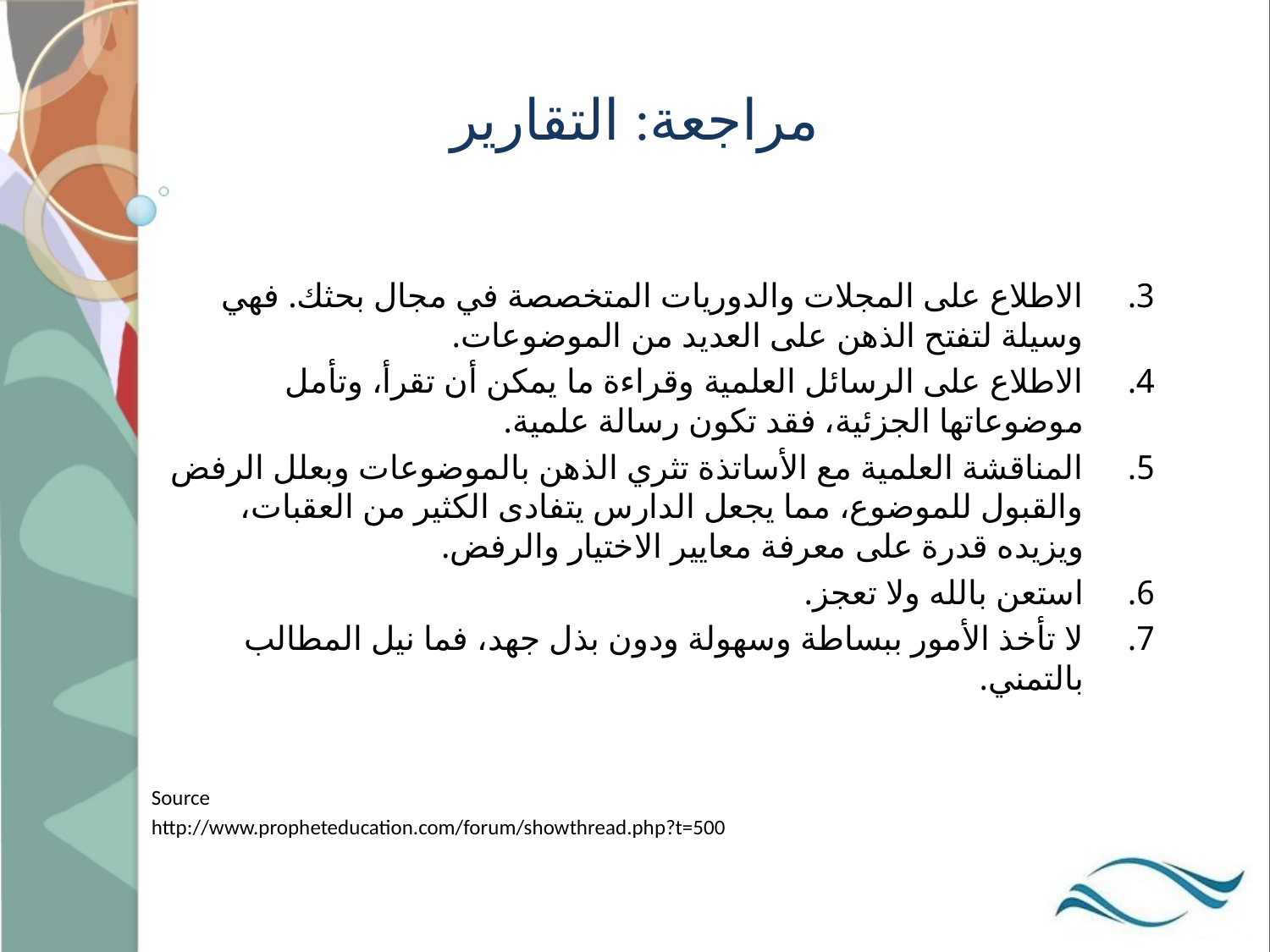

# مراجعة: التقارير

الاطلاع على المجلات والدوريات المتخصصة في مجال بحثك. فهي وسيلة لتفتح الذهن على العديد من الموضوعات.
الاطلاع على الرسائل العلمية وقراءة ما يمكن أن تقرأ، وتأمل موضوعاتها الجزئية، فقد تكون رسالة علمية.
المناقشة العلمية مع الأساتذة تثري الذهن بالموضوعات وبعلل الرفض والقبول للموضوع، مما يجعل الدارس يتفادى الكثير من العقبات، ويزيده قدرة على معرفة معايير الاختيار والرفض.
استعن بالله ولا تعجز.
لا تأخذ الأمور ببساطة وسهولة ودون بذل جهد، فما نيل المطالب بالتمني.

Source
http://www.propheteducation.com/forum/showthread.php?t=500